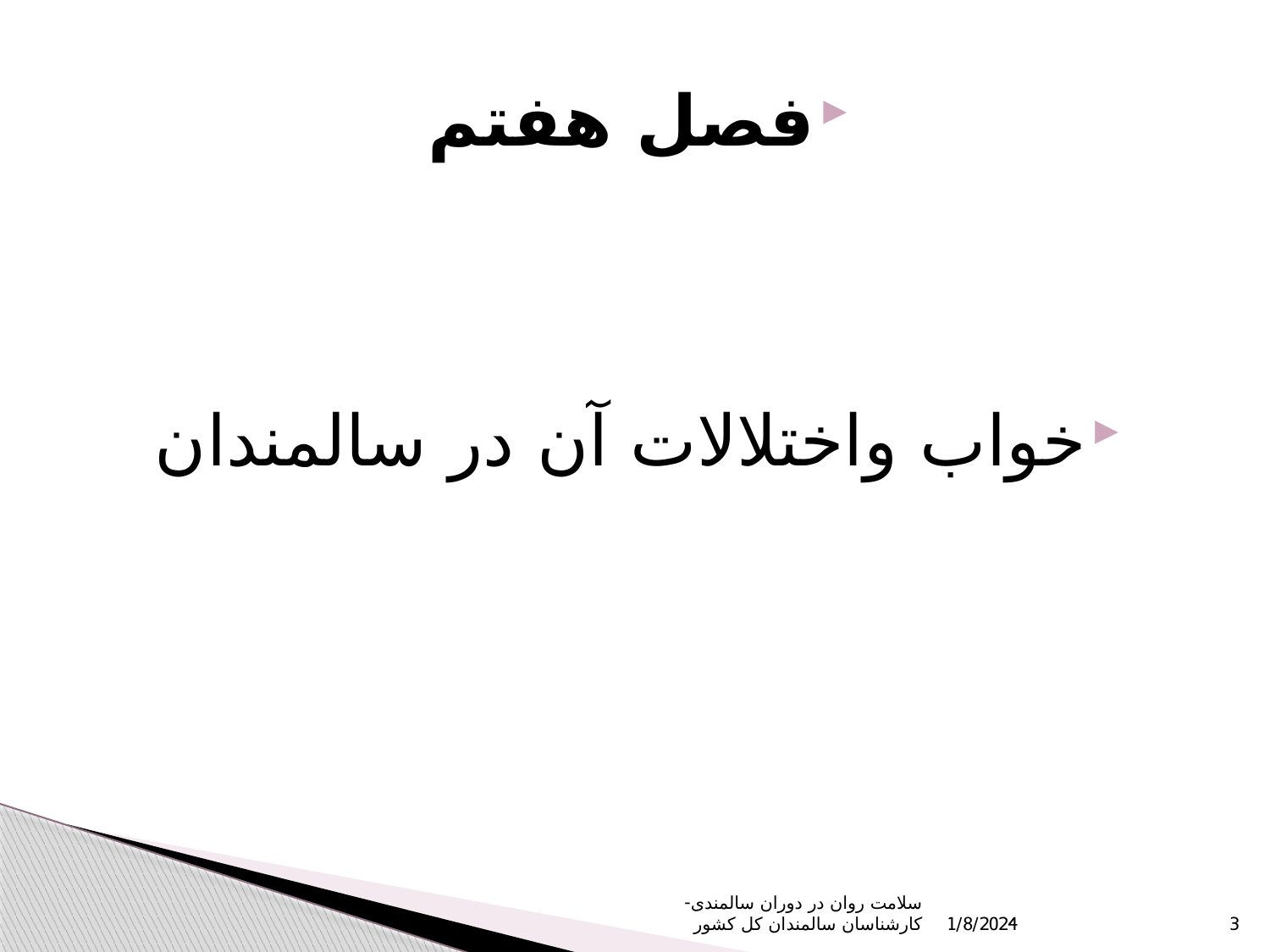

# فصل هفتم

خواب واختلالات آن در سالمندان
سلامت روان در دوران سالمندی- کارشناسان سالمندان کل کشور
1/8/2024
3